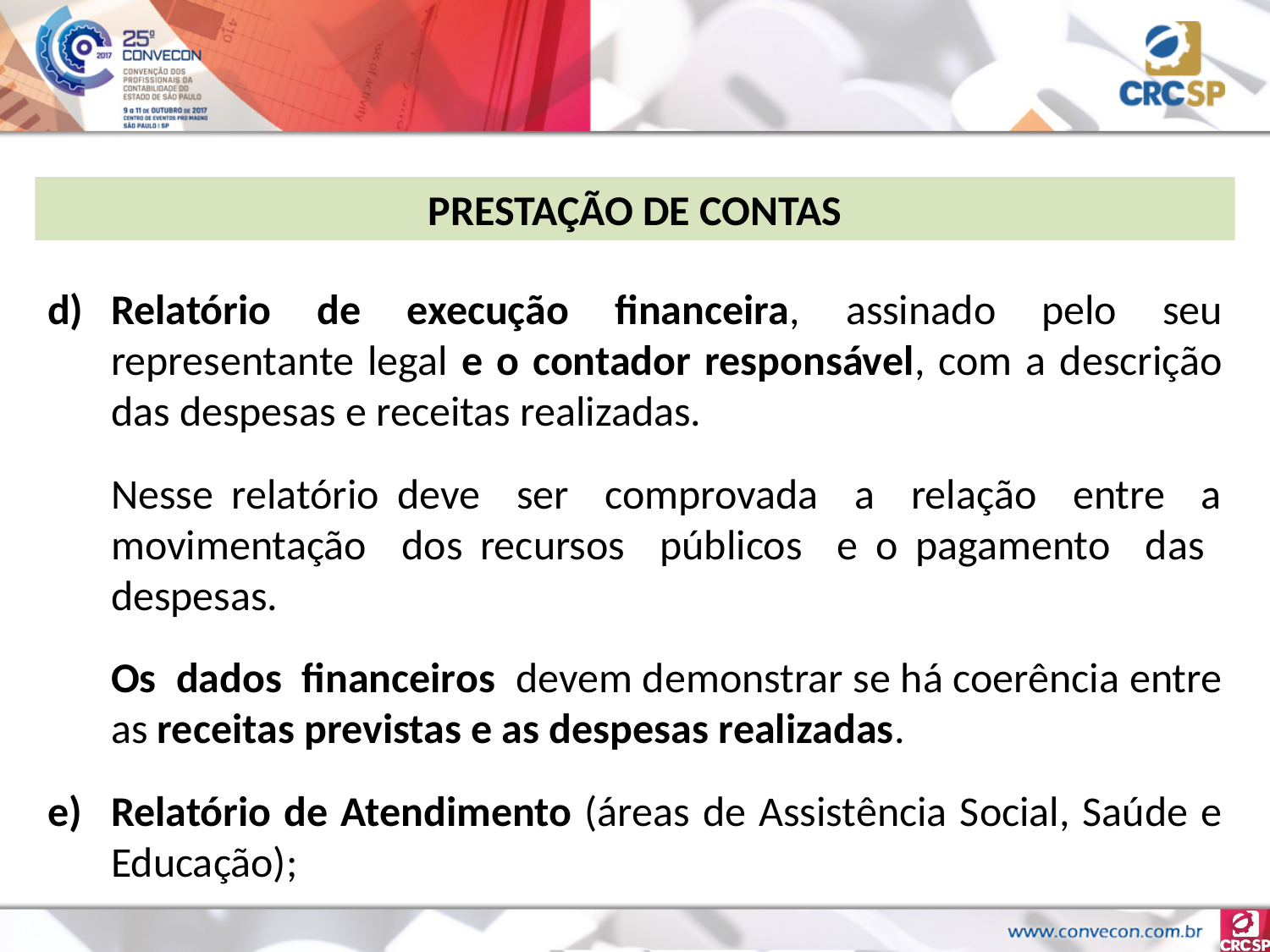

PRESTAÇÃO DE CONTAS
Relatório de execução financeira, assinado pelo seu representante legal e o contador responsável, com a descrição das despesas e receitas realizadas.

Nesse relatório deve  ser  comprovada  a  relação  entre  a movimentação  dos recursos  públicos  e o pagamento  das  despesas.

Os  dados  financeiros  devem demonstrar se há coerência entre as receitas previstas e as despesas realizadas.

Relatório de Atendimento (áreas de Assistência Social, Saúde e Educação);